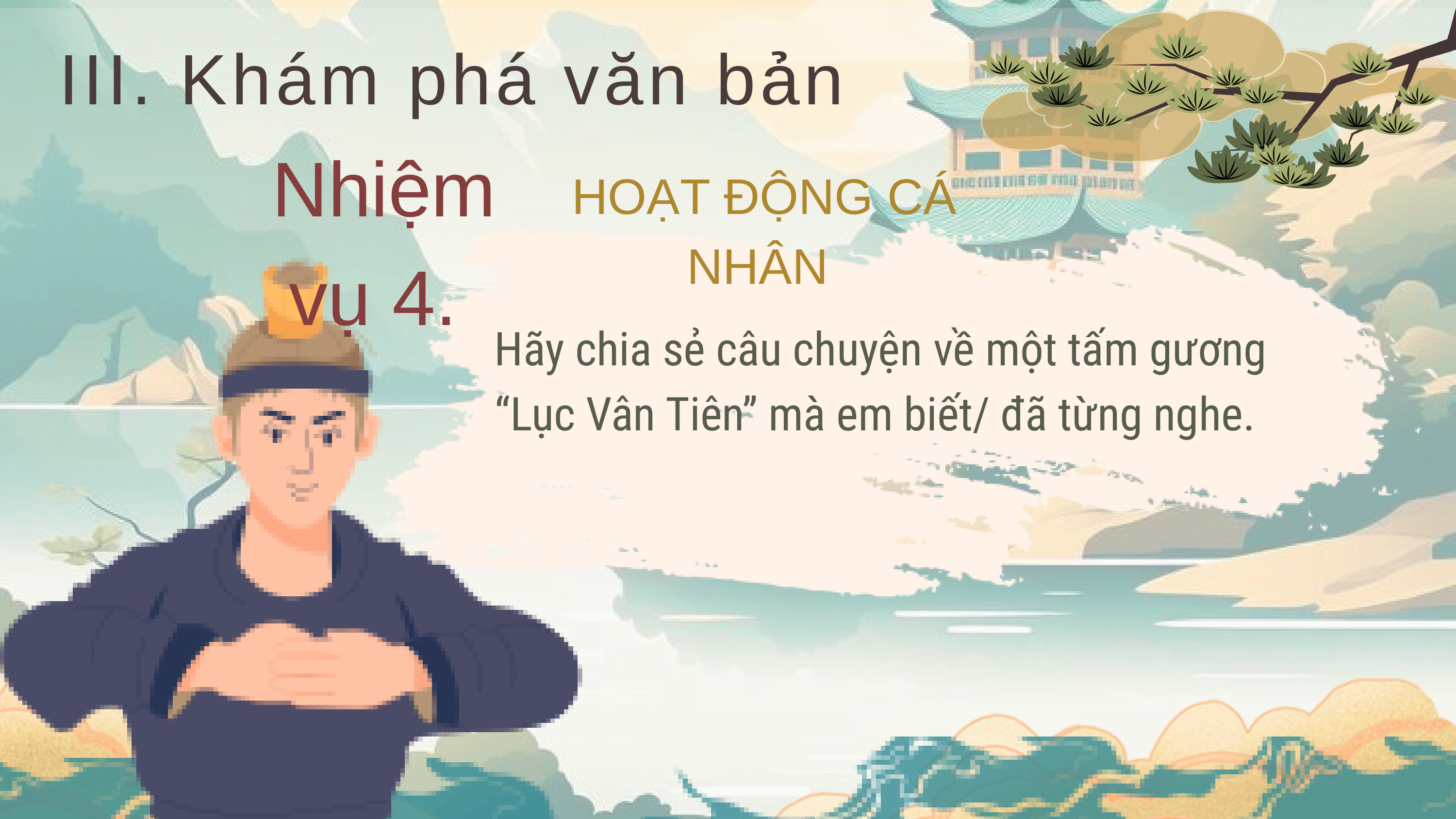

III. Khám phá văn bản
Nhiệm vụ 4.
HOẠT ĐỘNG CÁ NHÂN

Hãy chia sẻ câu chuyện về một tấm gương “Lục Vân Tiên” mà em biết/ đã từng nghe.